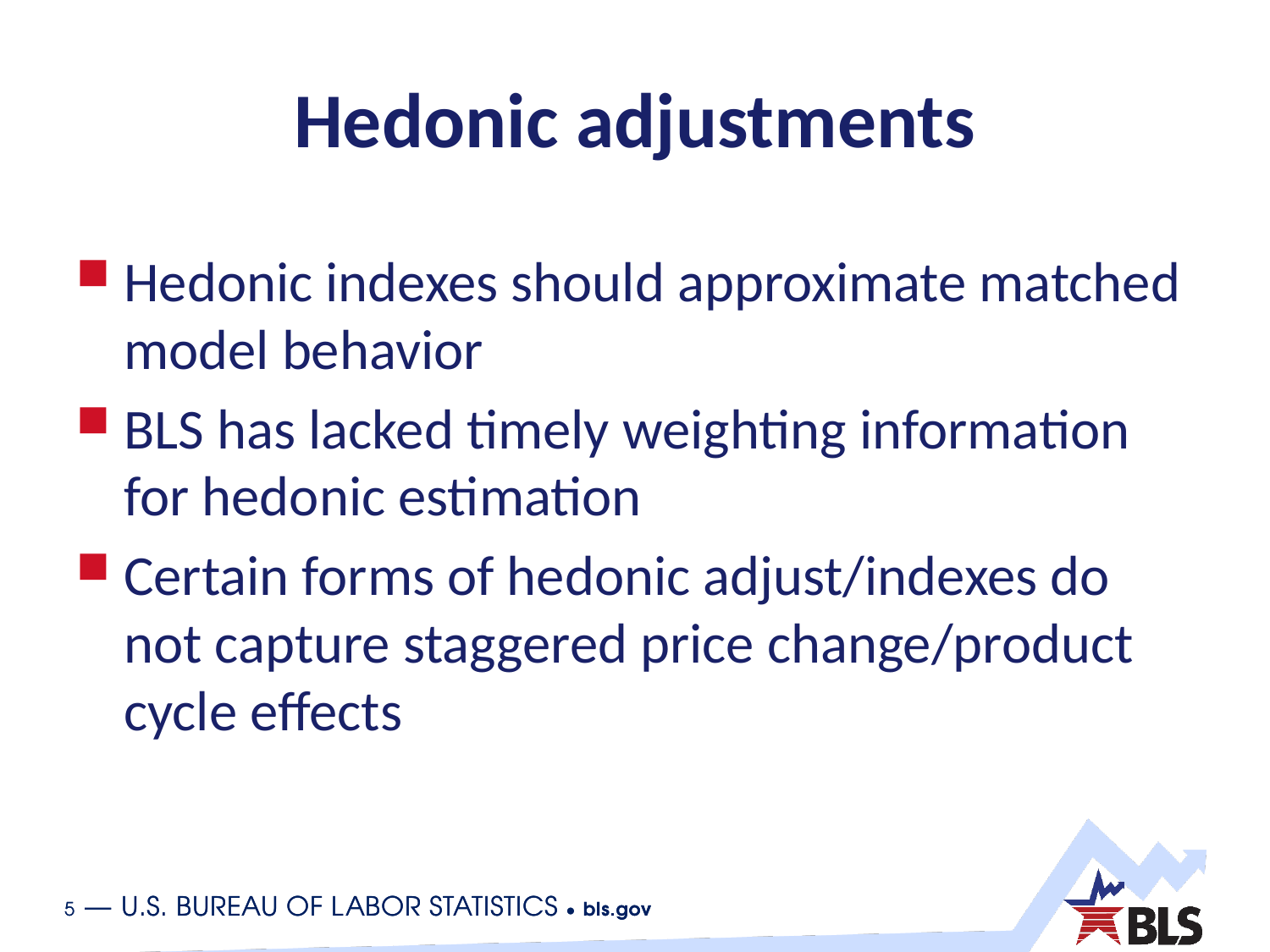

# Hedonic adjustments
Hedonic indexes should approximate matched model behavior
BLS has lacked timely weighting information for hedonic estimation
Certain forms of hedonic adjust/indexes do not capture staggered price change/product cycle effects